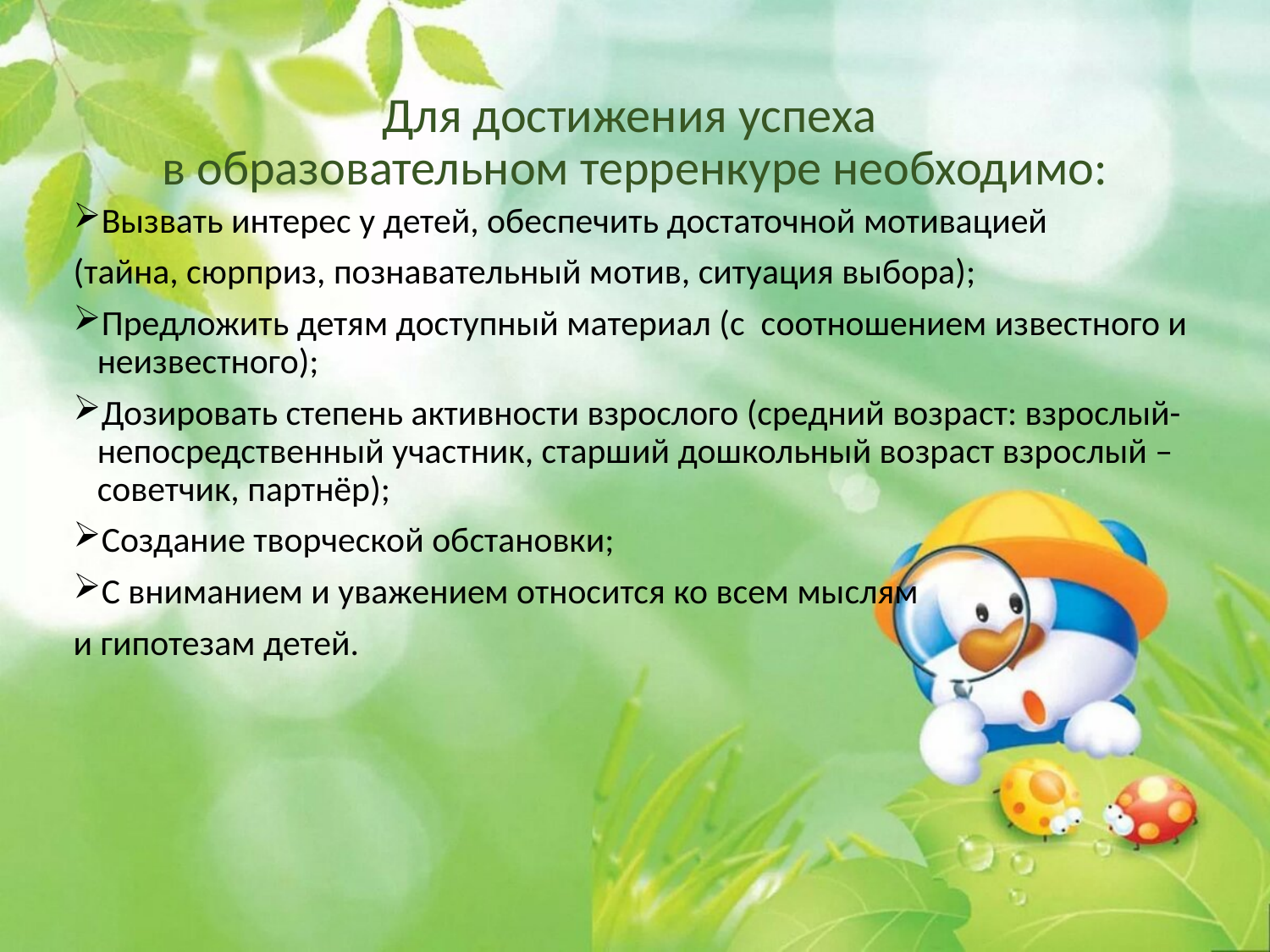

# Для достижения успеха в образовательном терренкуре необходимо:
Вызвать интерес у детей, обеспечить достаточной мотивацией
(тайна, сюрприз, познавательный мотив, ситуация выбора);
Предложить детям доступный материал (с  соотношением известного и неизвестного);
Дозировать степень активности взрослого (средний возраст: взрослый- непосредственный участник, старший дошкольный возраст взрослый – советчик, партнёр);
Создание творческой обстановки;
С вниманием и уважением относится ко всем мыслям
и гипотезам детей.